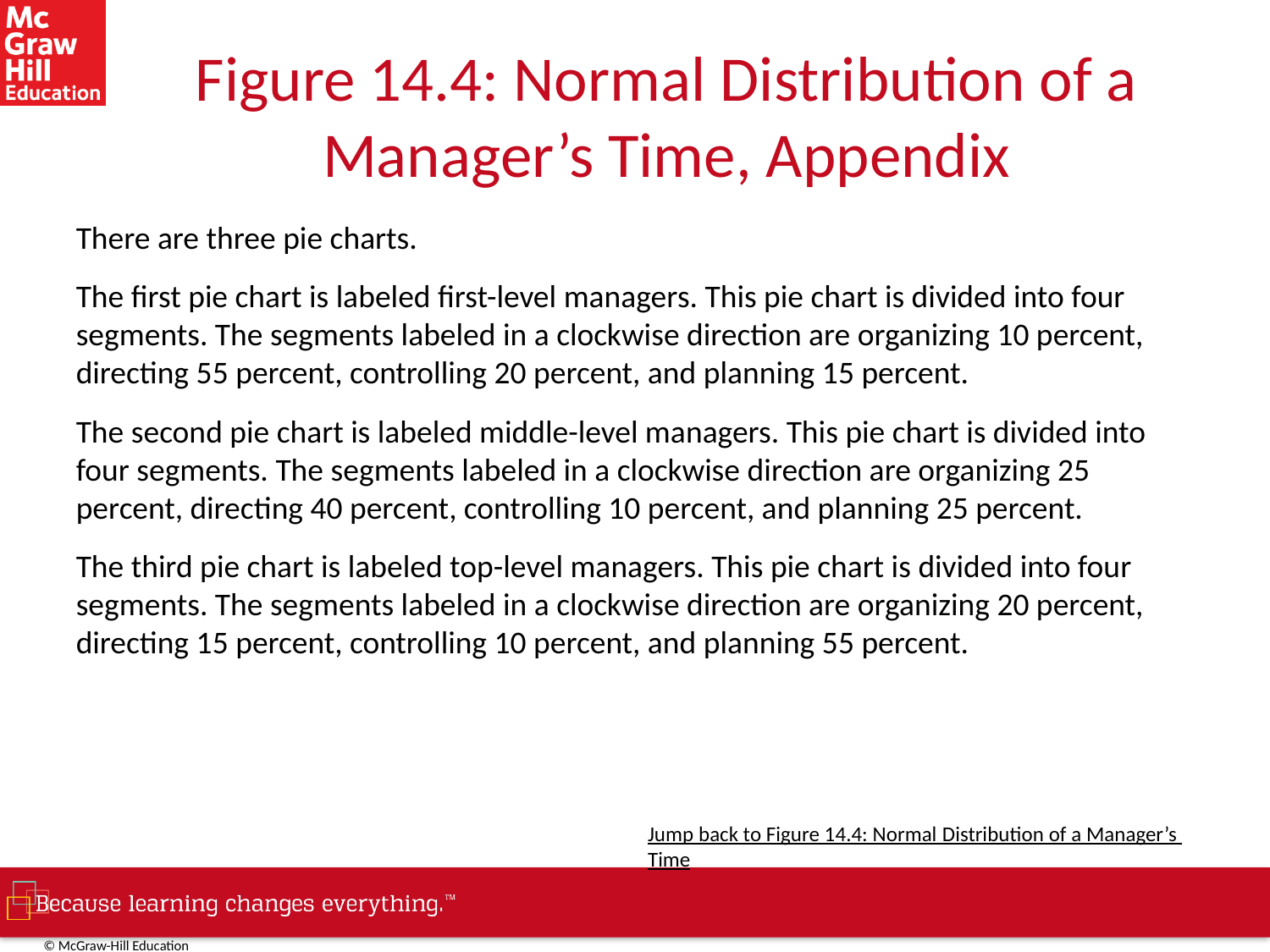

# Figure 14.4: Normal Distribution of a Manager’s Time, Appendix
There are three pie charts.
The first pie chart is labeled first-level managers. This pie chart is divided into four segments. The segments labeled in a clockwise direction are organizing 10 percent, directing 55 percent, controlling 20 percent, and planning 15 percent.
The second pie chart is labeled middle-level managers. This pie chart is divided into four segments. The segments labeled in a clockwise direction are organizing 25 percent, directing 40 percent, controlling 10 percent, and planning 25 percent.
The third pie chart is labeled top-level managers. This pie chart is divided into four segments. The segments labeled in a clockwise direction are organizing 20 percent, directing 15 percent, controlling 10 percent, and planning 55 percent.
Jump back to Figure 14.4: Normal Distribution of a Manager’s Time